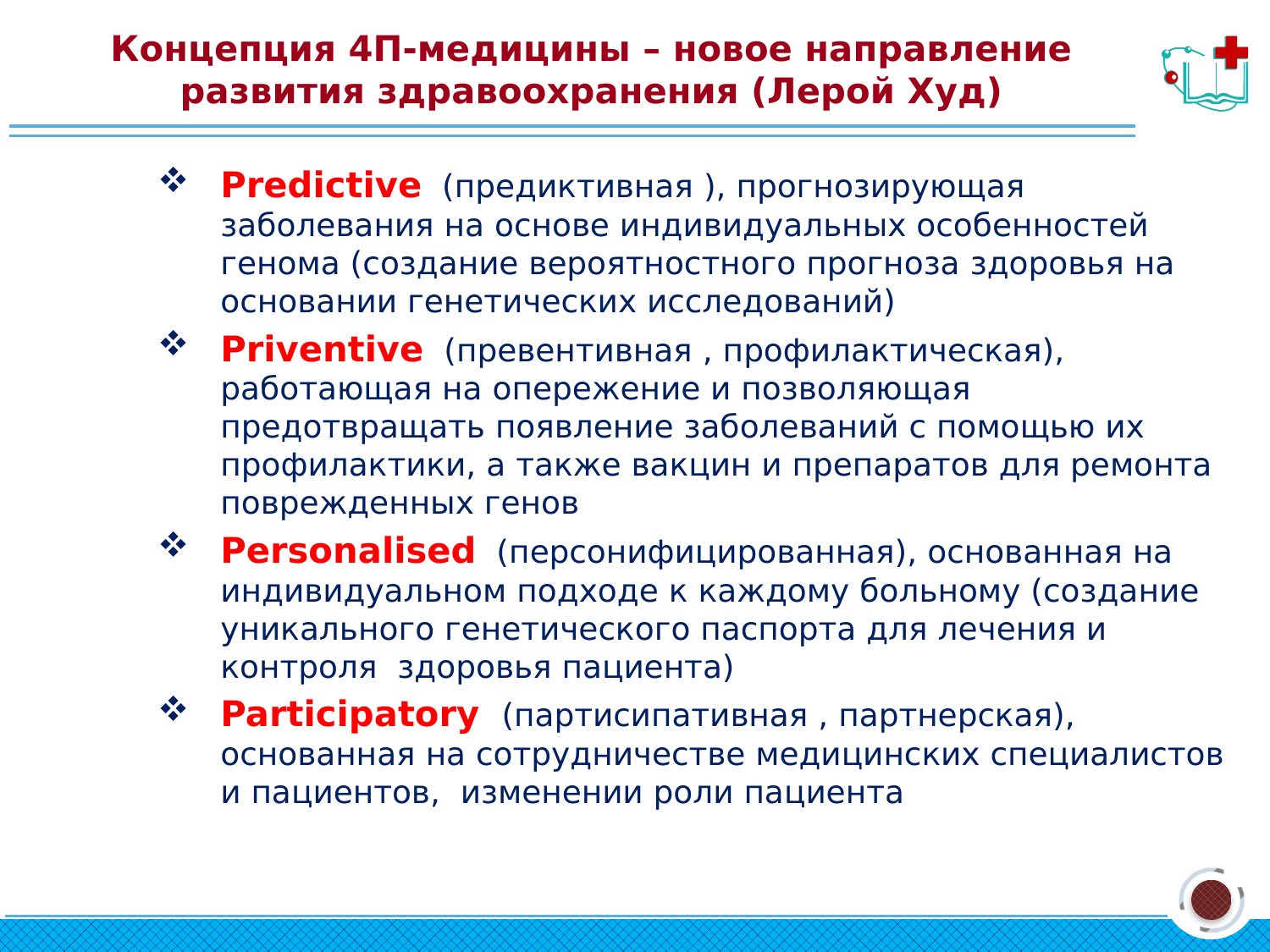

# Концепция 4П-медицины – новое направление развития здравоохранения (Лерой Худ)
Predictive  (предиктивная ), прогнозирующая заболевания на основе индивидуальных особенностей генома (создание вероятностного прогноза здоровья на основании генетических исследований)
Priventive  (превентивная , профилактическая), работающая на опережение и позволяющая предотвращать появление заболеваний с помощью их профилактики, а также вакцин и препаратов для ремонта поврежденных генов
Personalised  (персонифицированная), основанная на индивидуальном подходе к каждому больному (создание уникального генетического паспорта для лечения и контроля  здоровья пациента)
Participatory  (партисипативная , партнерская), основанная на сотрудничестве медицинских специалистов и пациентов,  изменении роли пациента